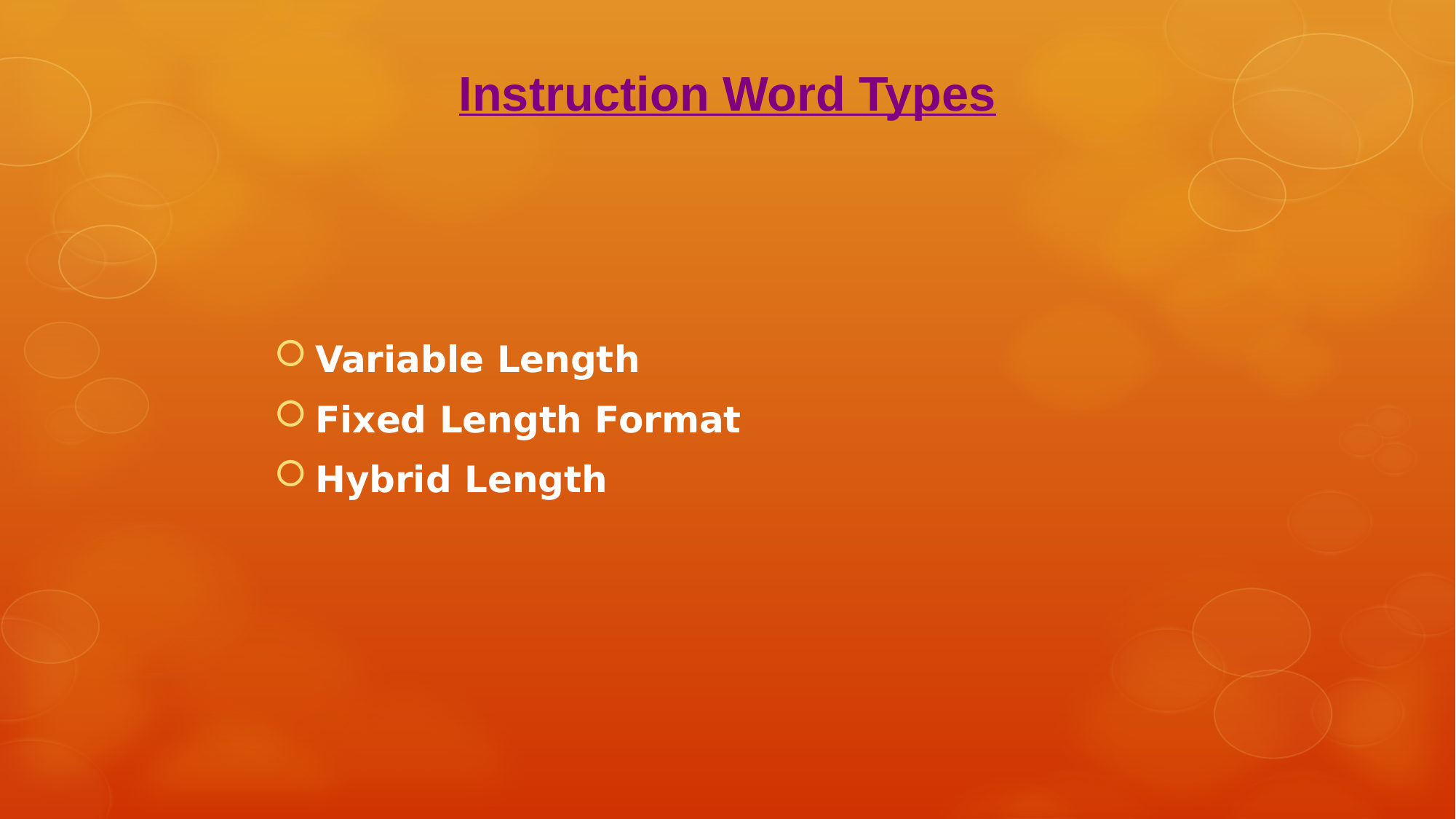

Instruction Word Types
Variable Length
Fixed Length Format
Hybrid Length